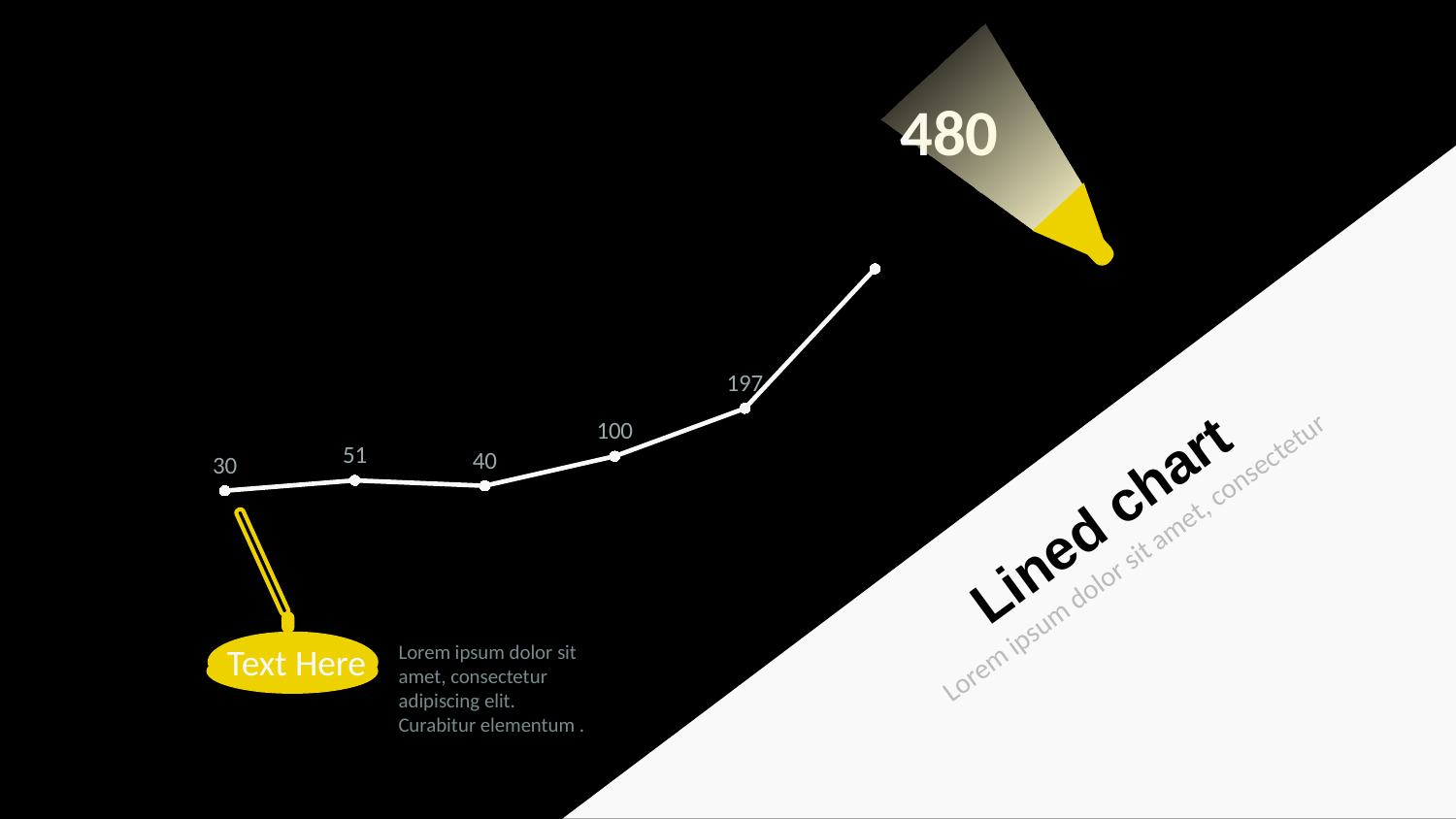

480

[unsupported chart]

Lined chart
Lorem ipsum dolor sit amet, consectetur

Lorem ipsum dolor sit amet, consectetur adipiscing elit. Curabitur elementum .
Text Here